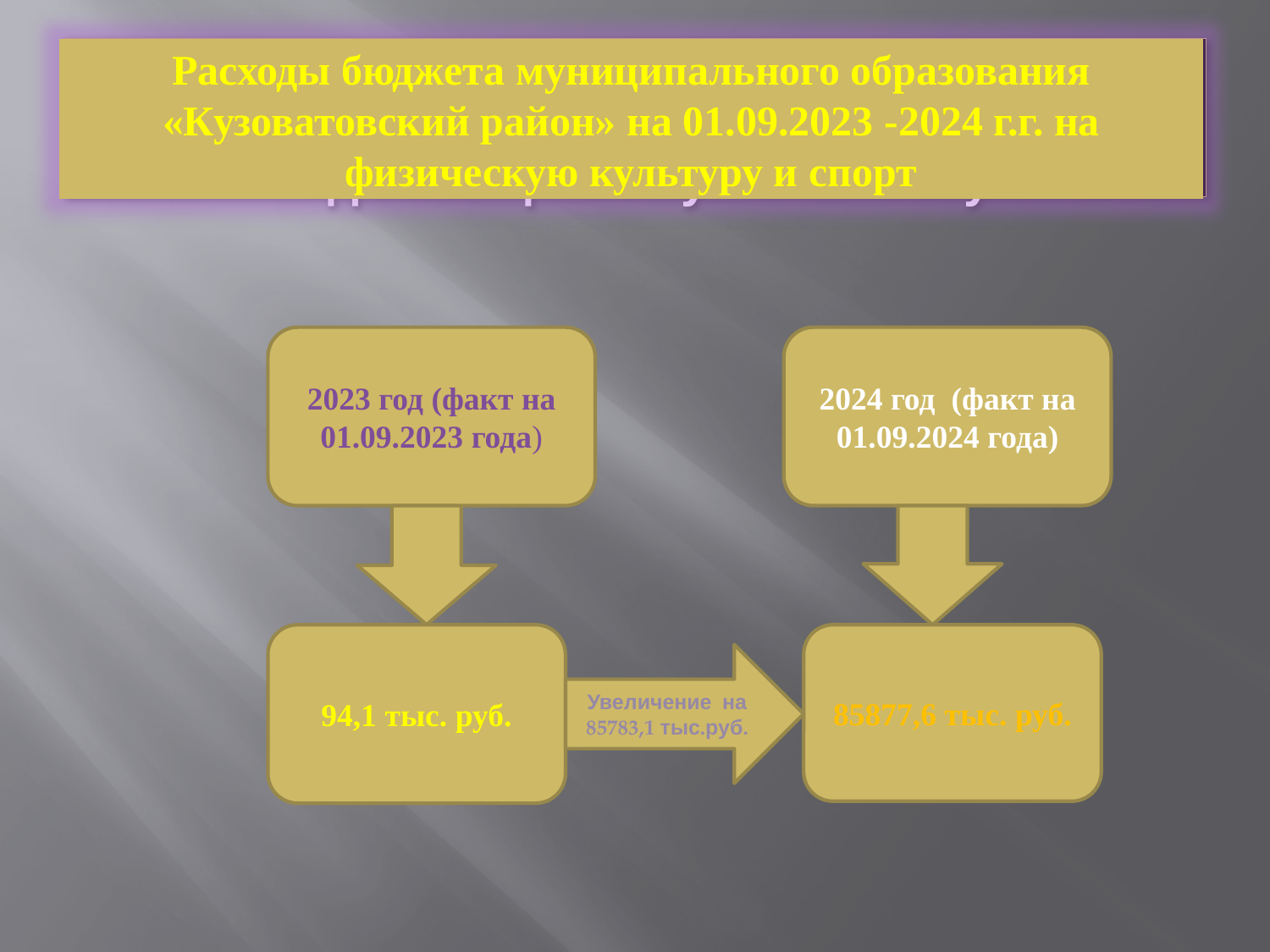

# Расходы бюджета муниципального образования «Кузоватовский район» на 2014 год на социальную политику
Расходы бюджета муниципального образования «Кузоватовский район» на 01.09.2023 -2024 г.г. на физическую культуру и спорт
2023 год (факт на 01.09.2023 года)
2024 год  (факт на 01.09.2024 года)

94,1 тыс. руб.
85877,6 тыс. руб.
Увеличение  на 85783,1 тыс.руб.